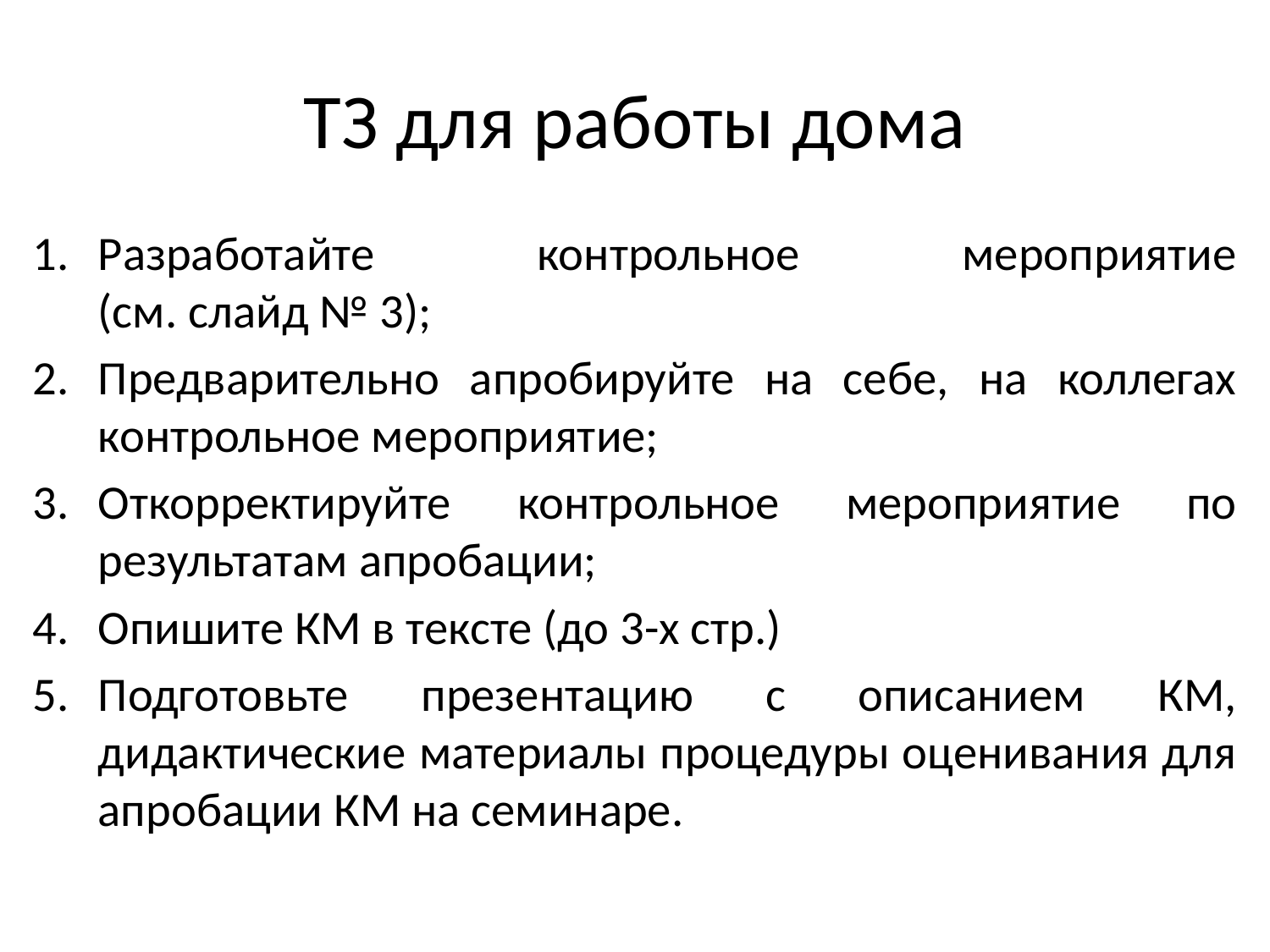

# ТЗ для работы дома
Разработайте контрольное мероприятие
(см. слайд № 3);
Предварительно апробируйте на себе, на коллегах контрольное мероприятие;
Откорректируйте контрольное мероприятие по результатам апробации;
Опишите КМ в тексте (до 3-х стр.)
Подготовьте презентацию с описанием КМ, дидактические материалы процедуры оценивания для апробации КМ на семинаре.